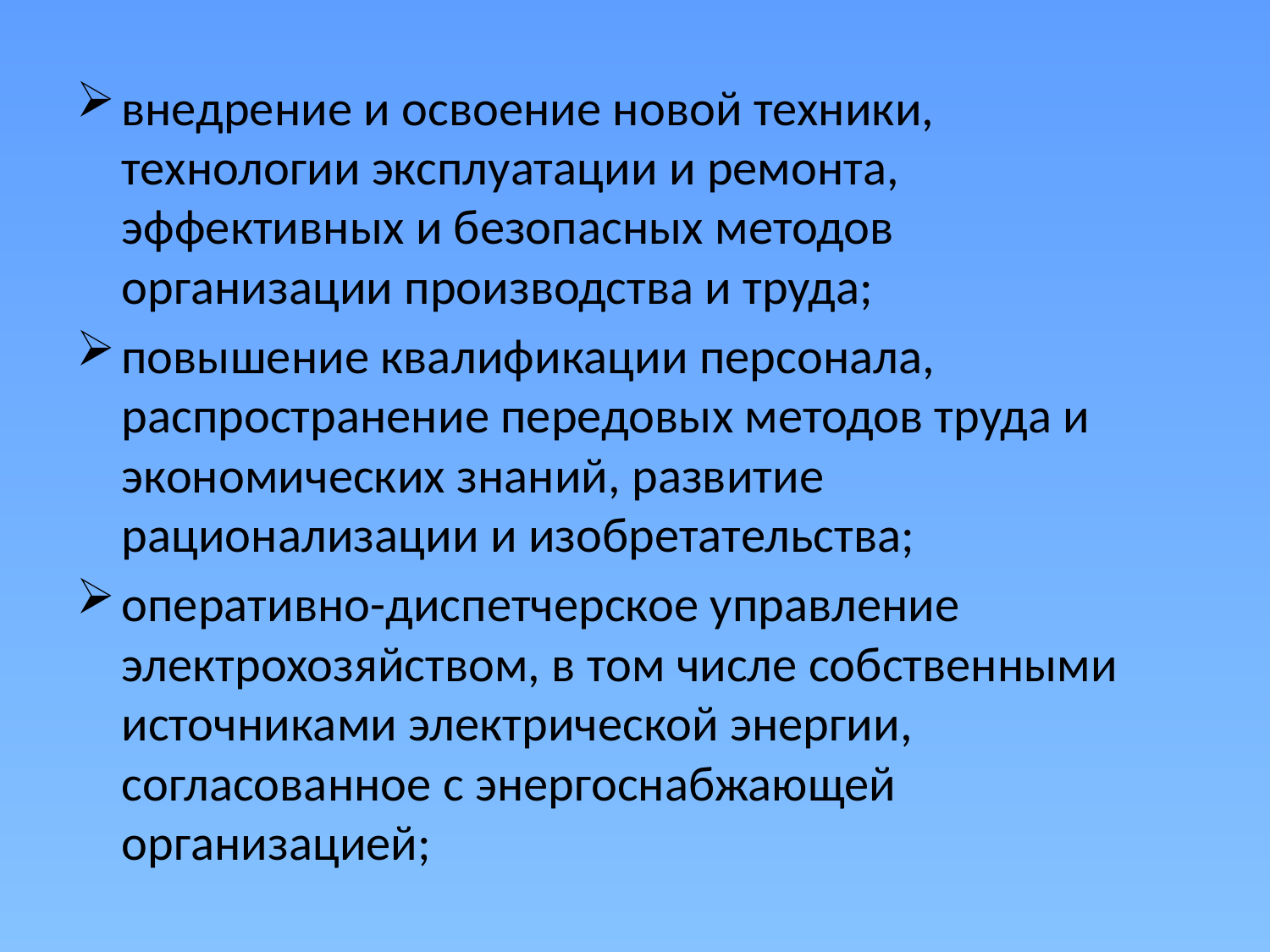

внедрение и освоение новой техники, технологии эксплуатации и ремонта, эффективных и безопасных методов организации производства и труда;
повышение квалификации персонала, распространение передовых методов труда и экономических знаний, развитие рационализации и изобретательства;
оперативно-диспетчерское управление электрохозяйством, в том числе собственными источниками электрической энергии, согласованное с энергоснабжающей организацией;